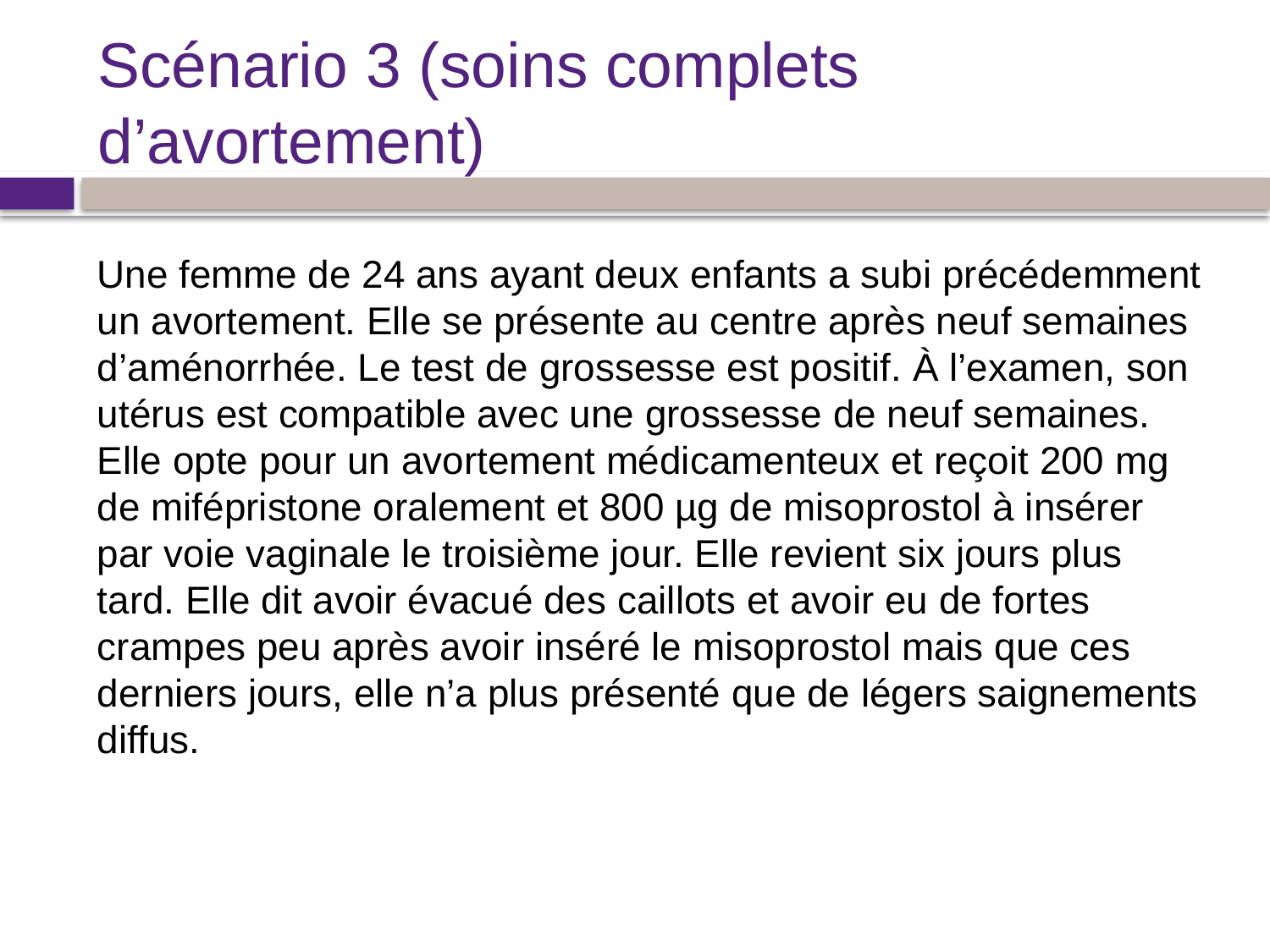

# Scénario 3 (soins complets d’avortement)
Une femme de 24 ans ayant deux enfants a subi précédemment un avortement. Elle se présente au centre après neuf semaines d’aménorrhée. Le test de grossesse est positif. À l’examen, son utérus est compatible avec une grossesse de neuf semaines. Elle opte pour un avortement médicamenteux et reçoit 200 mg de mifépristone oralement et 800 µg de misoprostol à insérer par voie vaginale le troisième jour. Elle revient six jours plus tard. Elle dit avoir évacué des caillots et avoir eu de fortes crampes peu après avoir inséré le misoprostol mais que ces derniers jours, elle n’a plus présenté que de légers saignements diffus.